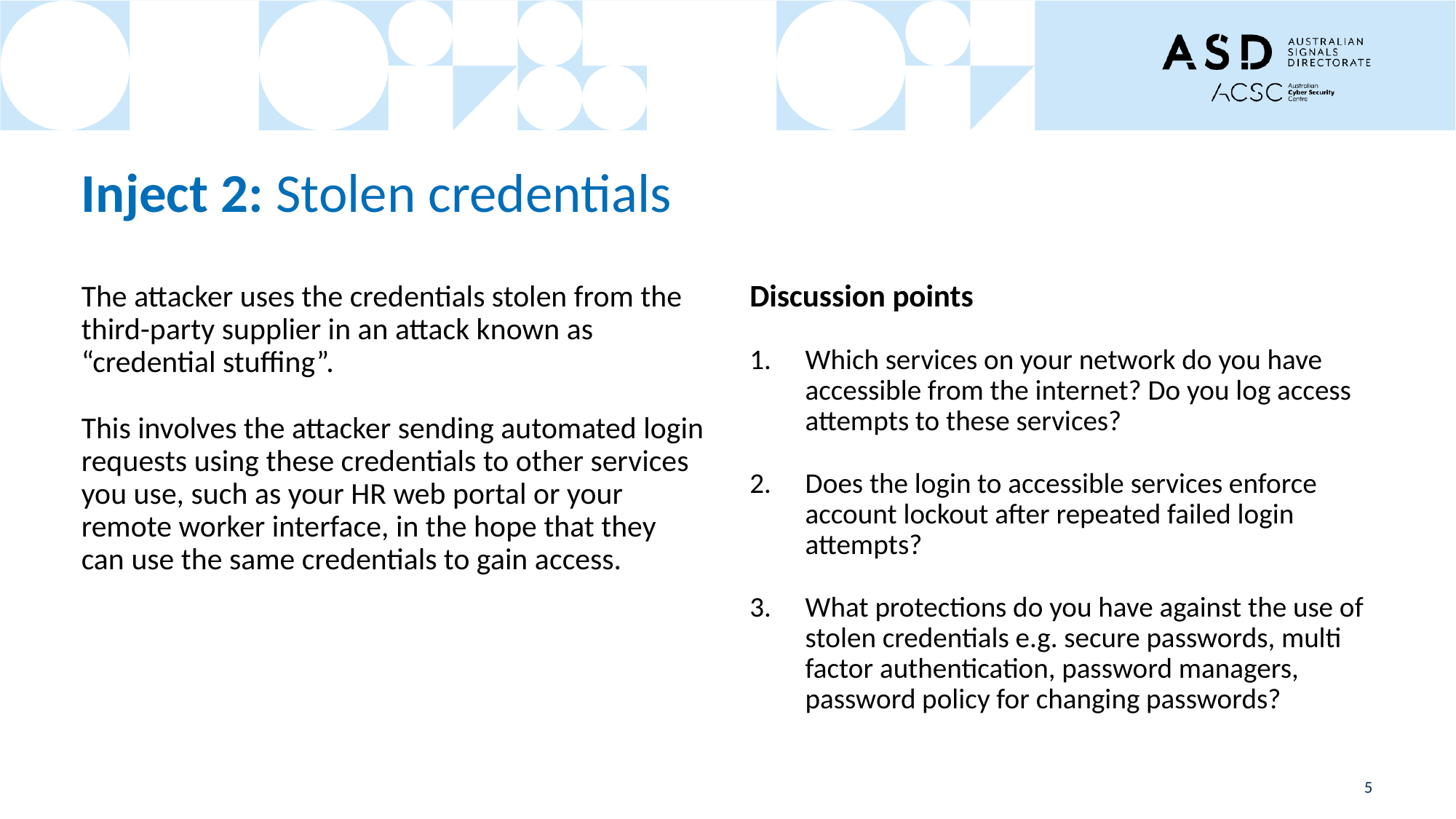

# Inject 2: Stolen credentials
Discussion points
Which services on your network do you have accessible from the internet? Do you log access attempts to these services?
Does the login to accessible services enforce account lockout after repeated failed login attempts?
What protections do you have against the use of stolen credentials e.g. secure passwords, multi factor authentication, password managers, password policy for changing passwords?
The attacker uses the credentials stolen from the third-party supplier in an attack known as “credential stuffing”.
This involves the attacker sending automated login requests using these credentials to other services you use, such as your HR web portal or your remote worker interface, in the hope that they can use the same credentials to gain access.
5